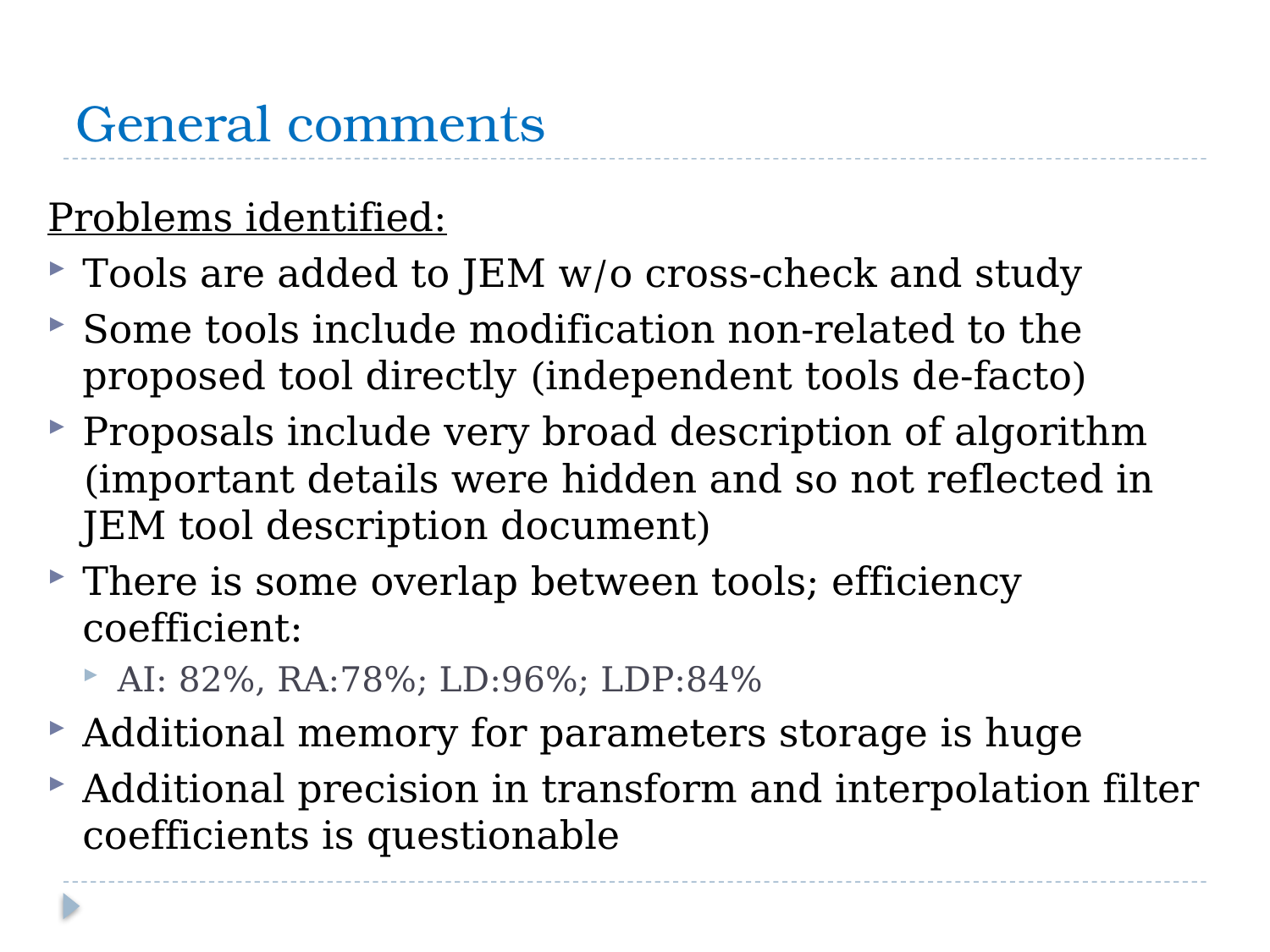

# General comments
Problems identified:
Tools are added to JEM w/o cross-check and study
Some tools include modification non-related to the proposed tool directly (independent tools de-facto)
Proposals include very broad description of algorithm (important details were hidden and so not reflected in JEM tool description document)
There is some overlap between tools; efficiency coefficient:
AI: 82%, RA:78%; LD:96%; LDP:84%
Additional memory for parameters storage is huge
Additional precision in transform and interpolation filter coefficients is questionable